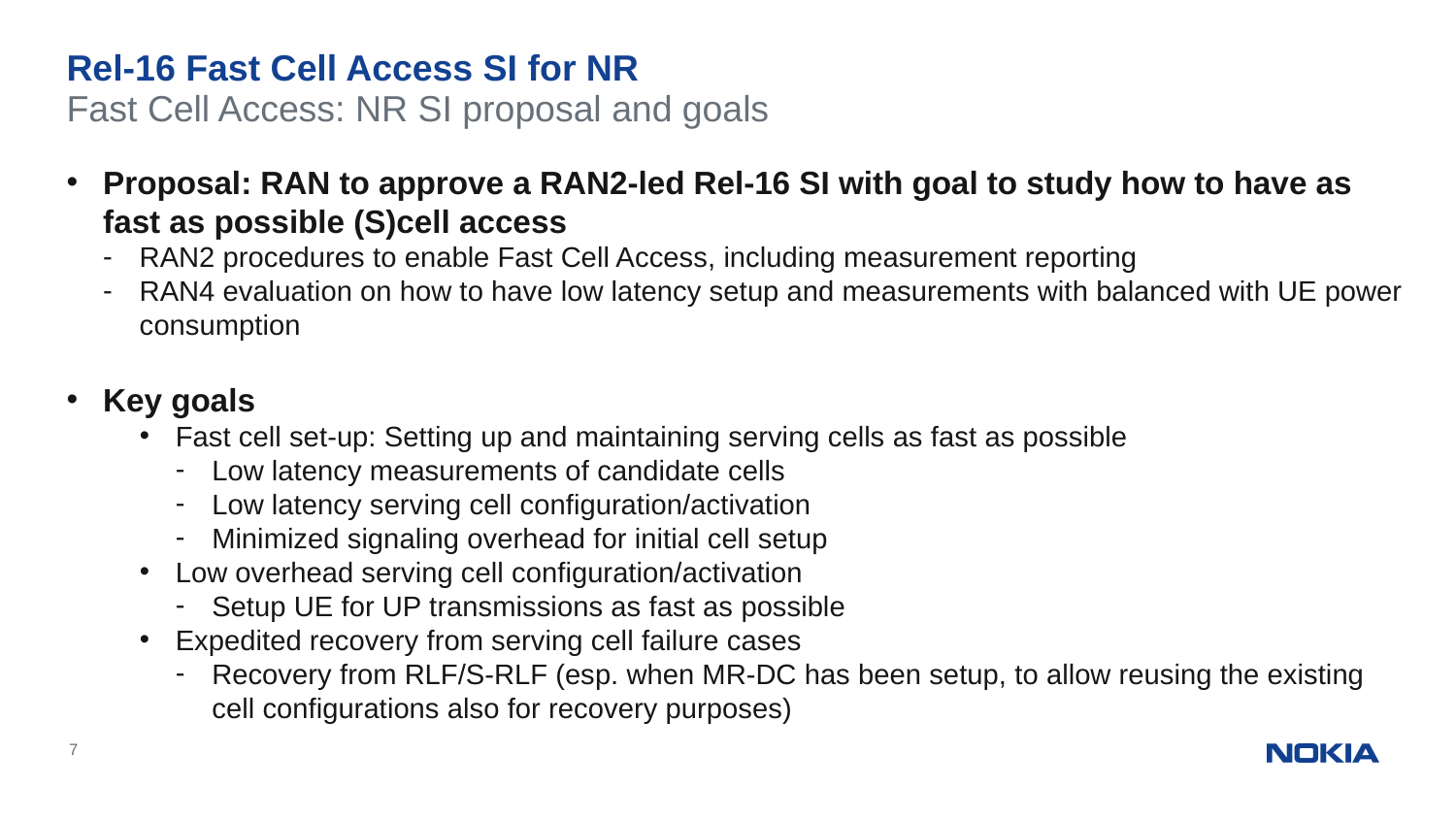

# Rel-16 Fast Cell Access SI for NR
Fast Cell Access: NR SI proposal and goals
Proposal: RAN to approve a RAN2-led Rel-16 SI with goal to study how to have as fast as possible (S)cell access
RAN2 procedures to enable Fast Cell Access, including measurement reporting
RAN4 evaluation on how to have low latency setup and measurements with balanced with UE power consumption

Key goals
Fast cell set-up: Setting up and maintaining serving cells as fast as possible
Low latency measurements of candidate cells
Low latency serving cell configuration/activation
Minimized signaling overhead for initial cell setup
Low overhead serving cell configuration/activation
Setup UE for UP transmissions as fast as possible
Expedited recovery from serving cell failure cases
Recovery from RLF/S-RLF (esp. when MR-DC has been setup, to allow reusing the existing cell configurations also for recovery purposes)